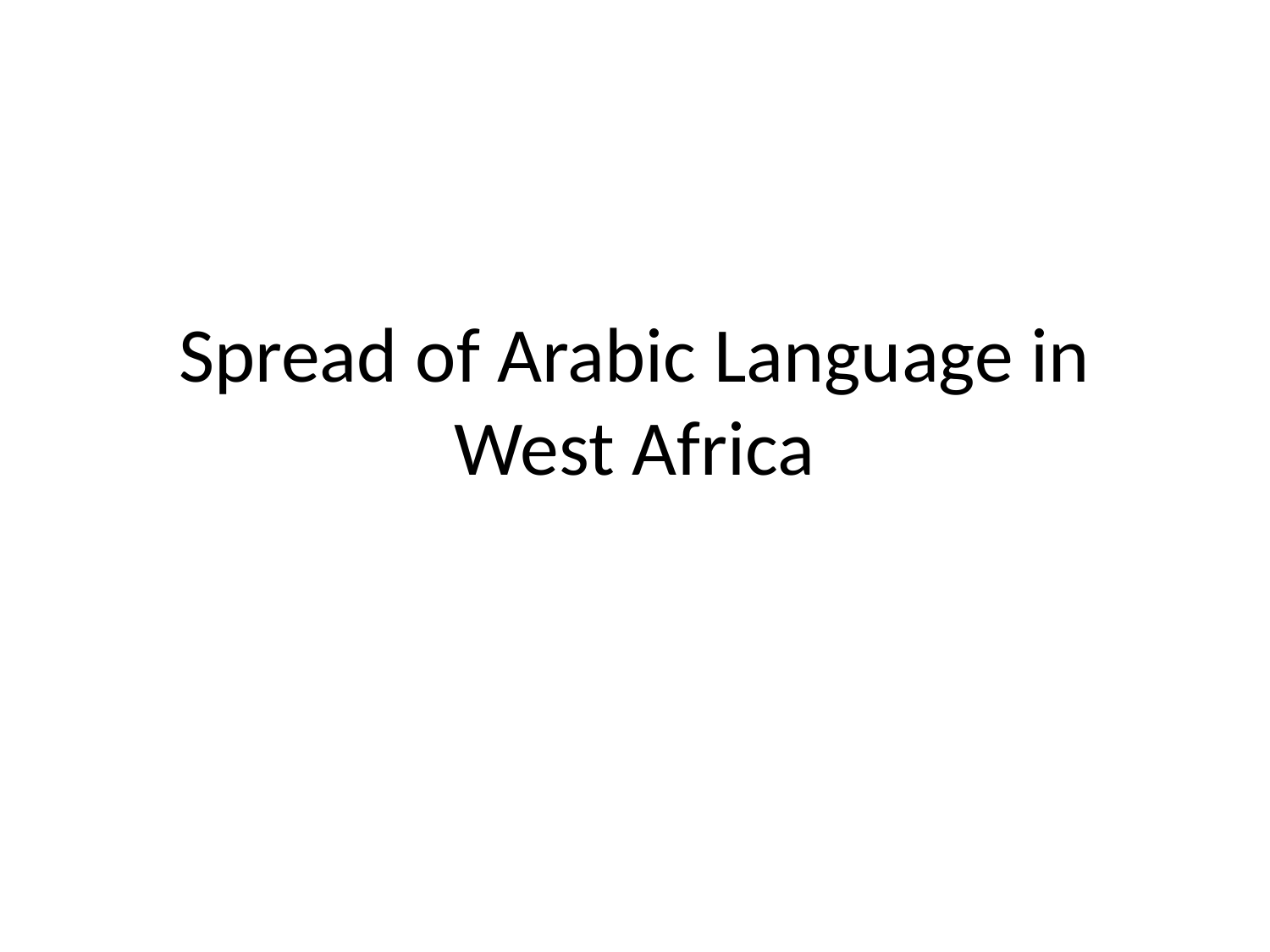

# Spread of Arabic Language in West Africa